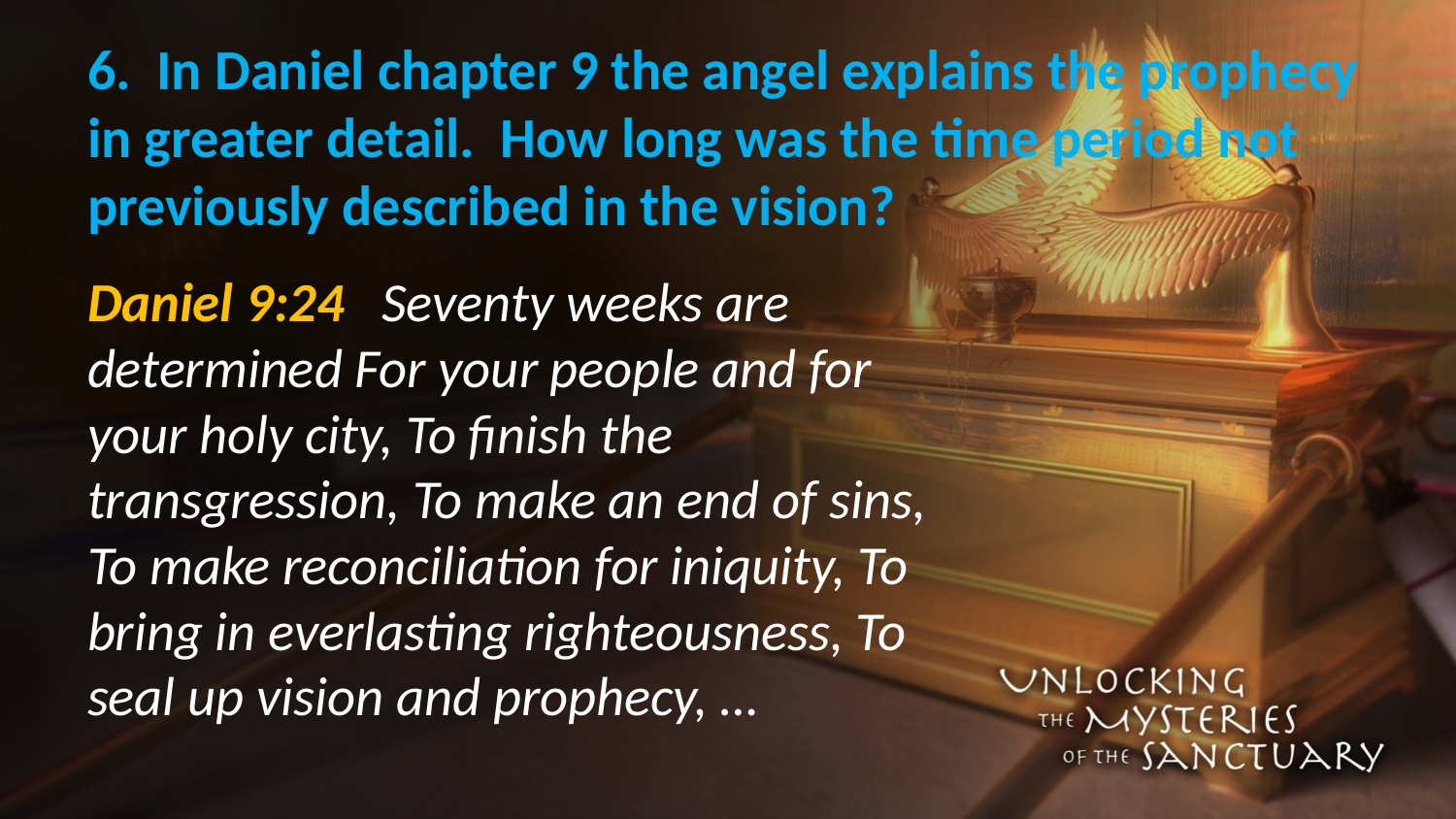

# 6.  In Daniel chapter 9 the angel explains the prophecy in greater detail.  How long was the time period not previously described in the vision?

Daniel 9:24   Seventy weeks are determined For your people and for your holy city, To finish the transgression, To make an end of sins, To make reconciliation for iniquity, To bring in everlasting righteousness, To seal up vision and prophecy, …